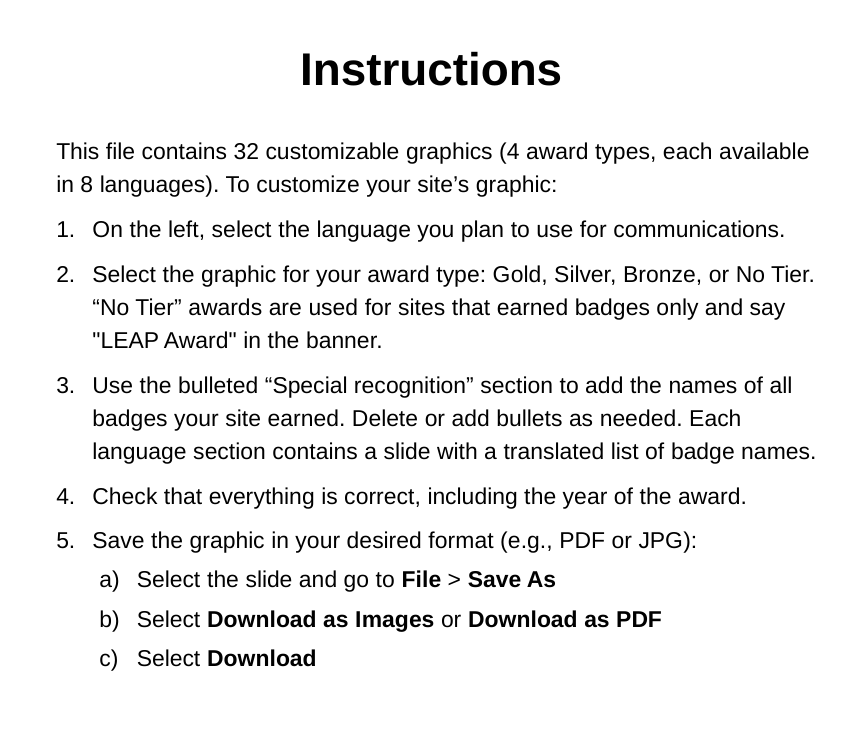

# Instructions
This file contains 32 customizable graphics (4 award types, each available in 8 languages). To customize your site’s graphic:
On the left, select the language you plan to use for communications.
Select the graphic for your award type: Gold, Silver, Bronze, or No Tier. “No Tier” awards are used for sites that earned badges only and say "LEAP Award" in the banner.
Use the bulleted “Special recognition” section to add the names of all badges your site earned. Delete or add bullets as needed. Each language section contains a slide with a translated list of badge names.
Check that everything is correct, including the year of the award.
Save the graphic in your desired format (e.g., PDF or JPG):
Select the slide and go to File > Save As
Select Download as Images or Download as PDF
Select Download